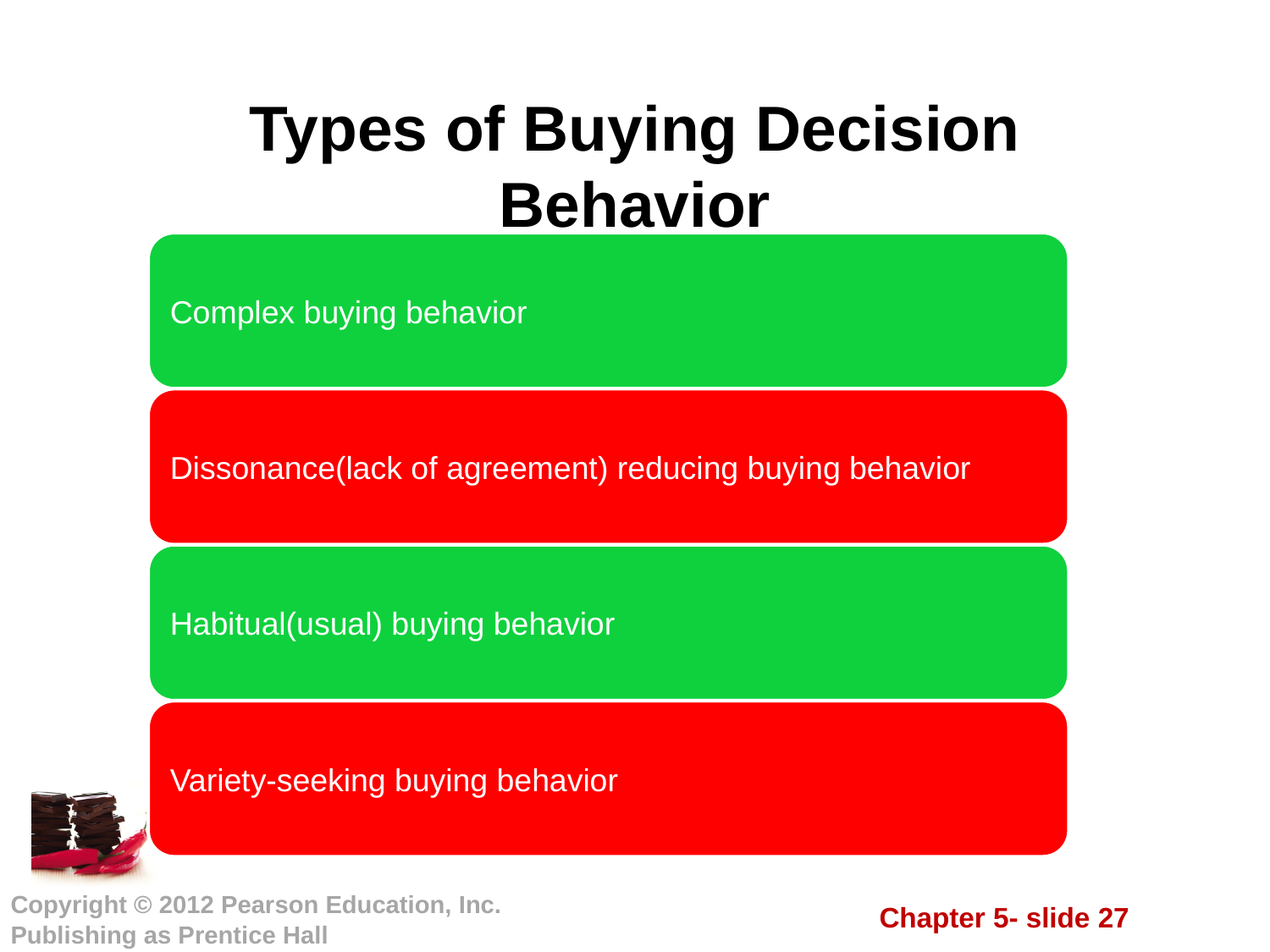

# Types of Buying Decision Behavior
Complex buying behavior
Dissonance(lack of agreement) reducing buying behavior
Habitual(usual) buying behavior
Variety-seeking buying behavior